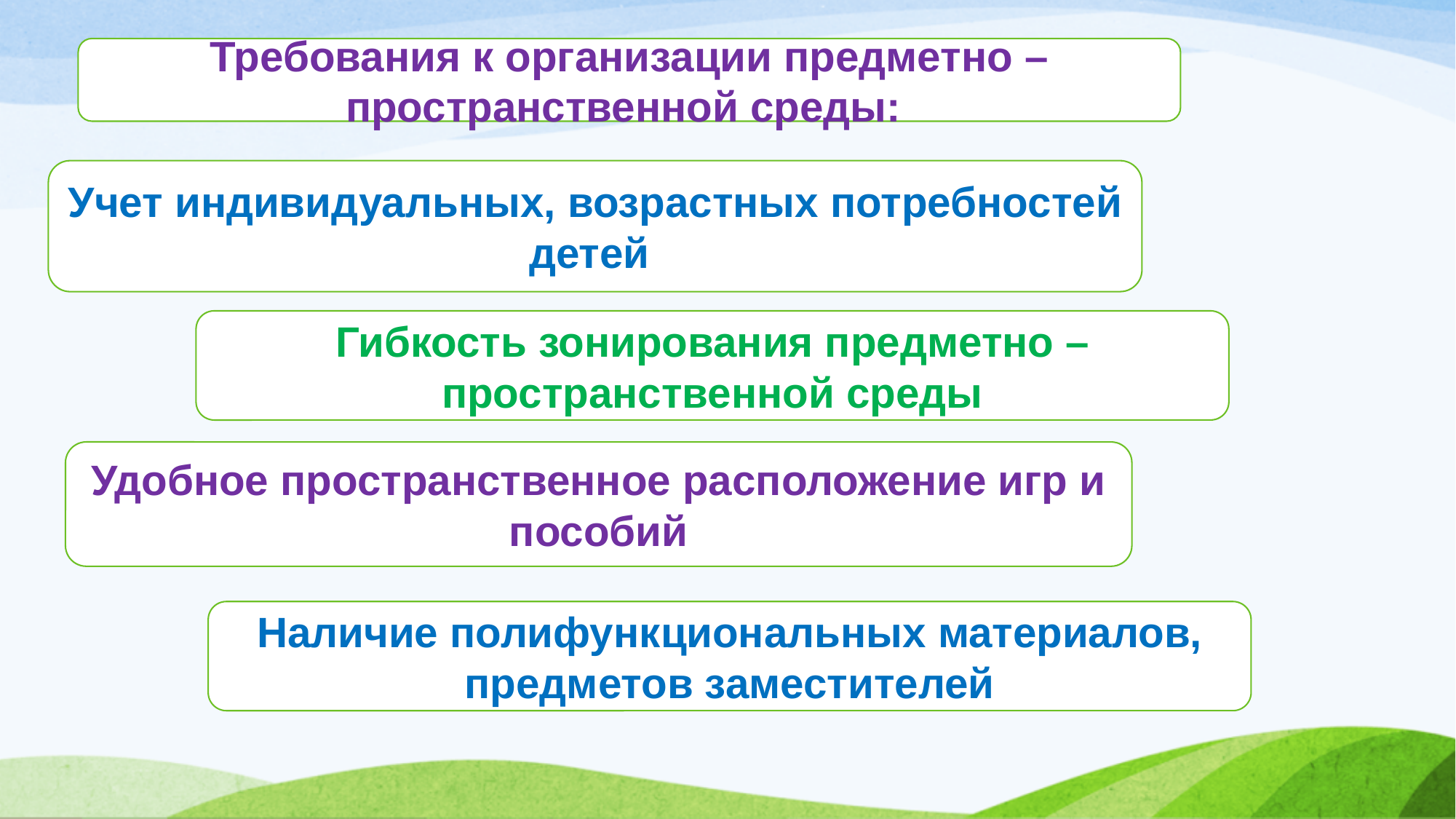

Требования к организации предметно – пространственной среды:
Учет индивидуальных, возрастных потребностей детей
Гибкость зонирования предметно – пространственной среды
Удобное пространственное расположение игр и пособий
Наличие полифункциональных материалов, предметов заместителей